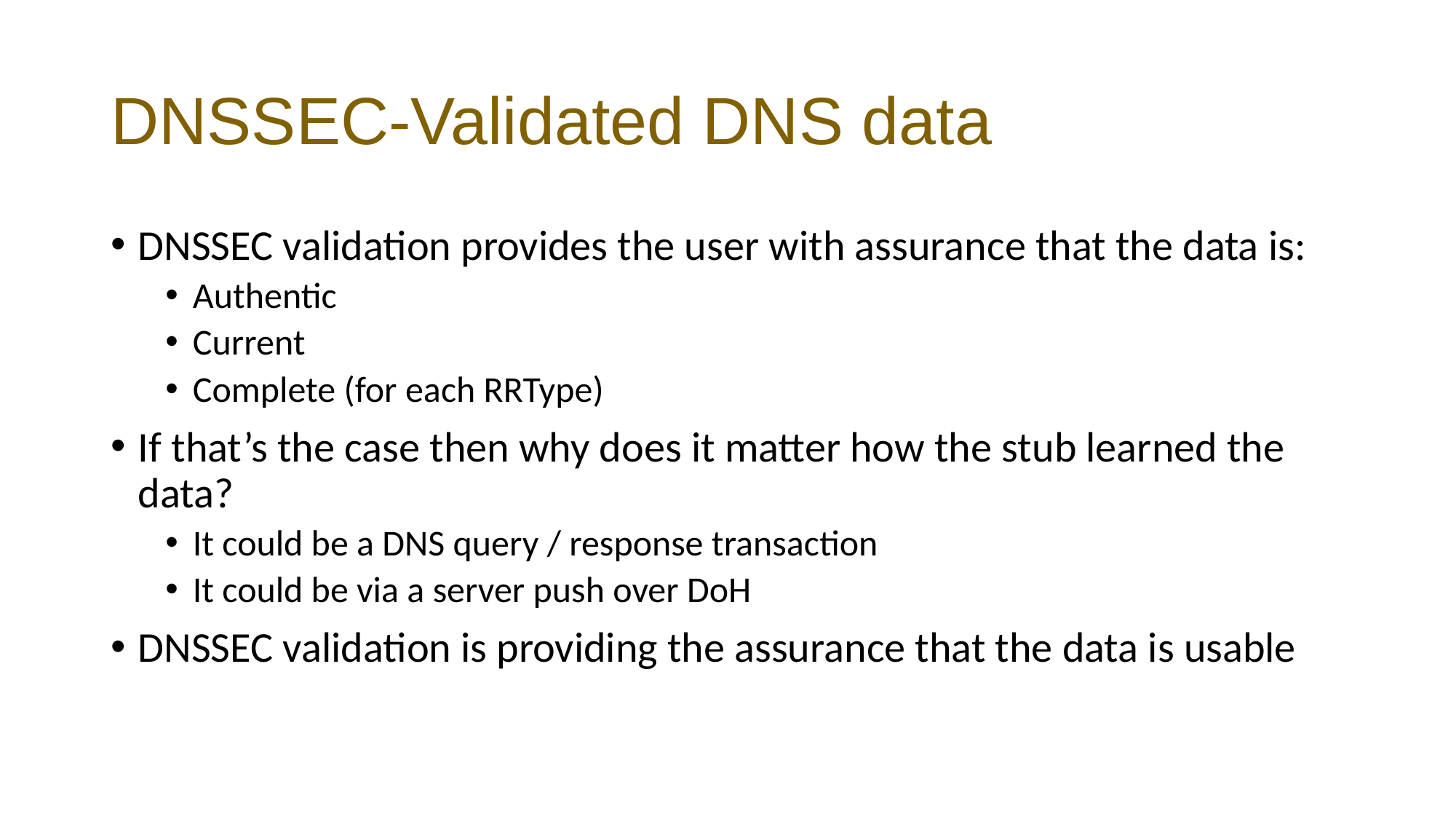

# DNSSEC-Validated DNS data
DNSSEC validation provides the user with assurance that the data is:
Authentic
Current
Complete (for each RRType)
If that’s the case then why does it matter how the stub learned the data?
It could be a DNS query / response transaction
It could be via a server push over DoH
DNSSEC validation is providing the assurance that the data is usable